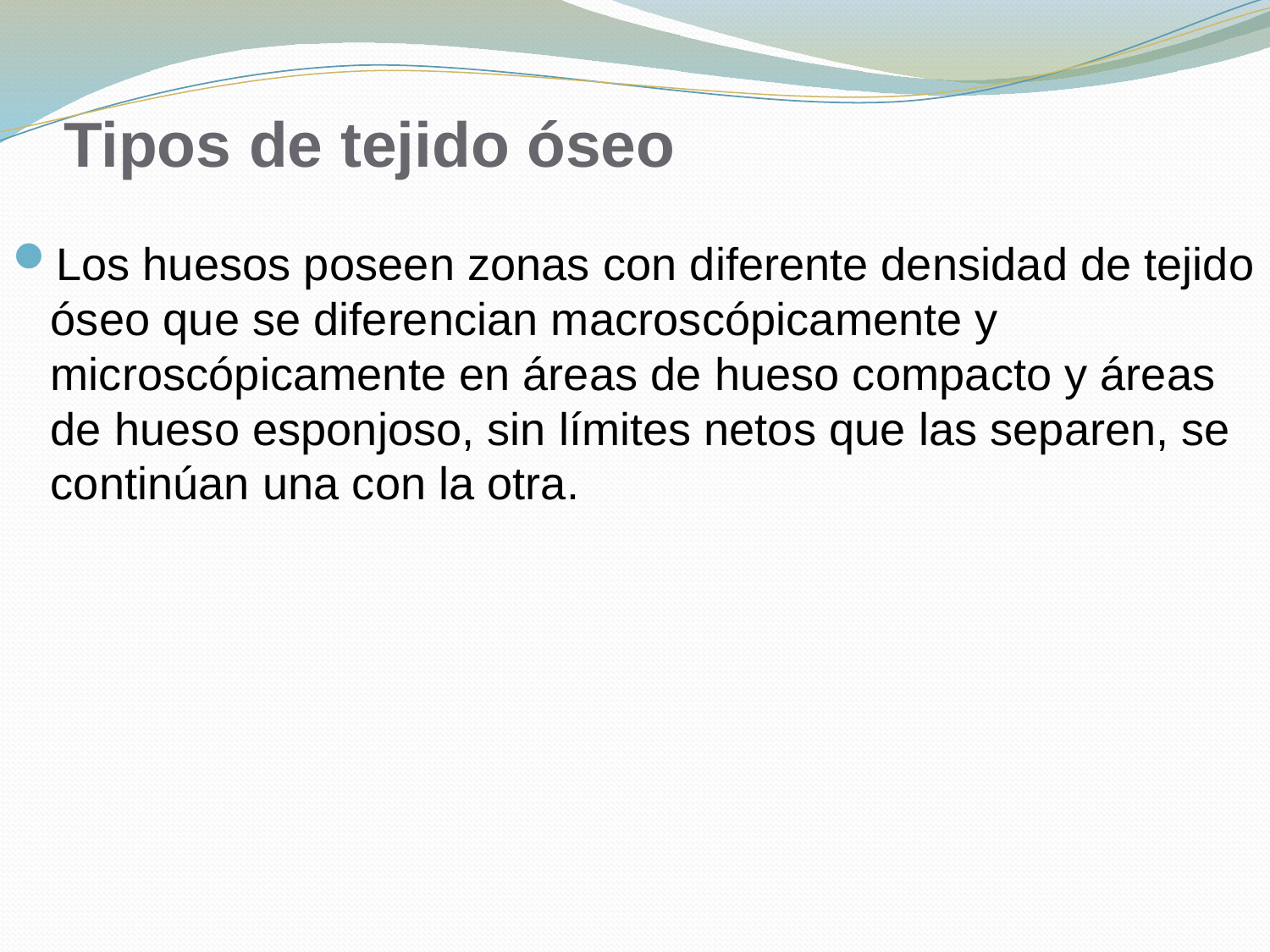

# Tipos de tejido óseo
Los huesos poseen zonas con diferente densidad de tejido óseo que se diferencian macroscópicamente y microscópicamente en áreas de hueso compacto y áreas de hueso esponjoso, sin límites netos que las separen, se continúan una con la otra.